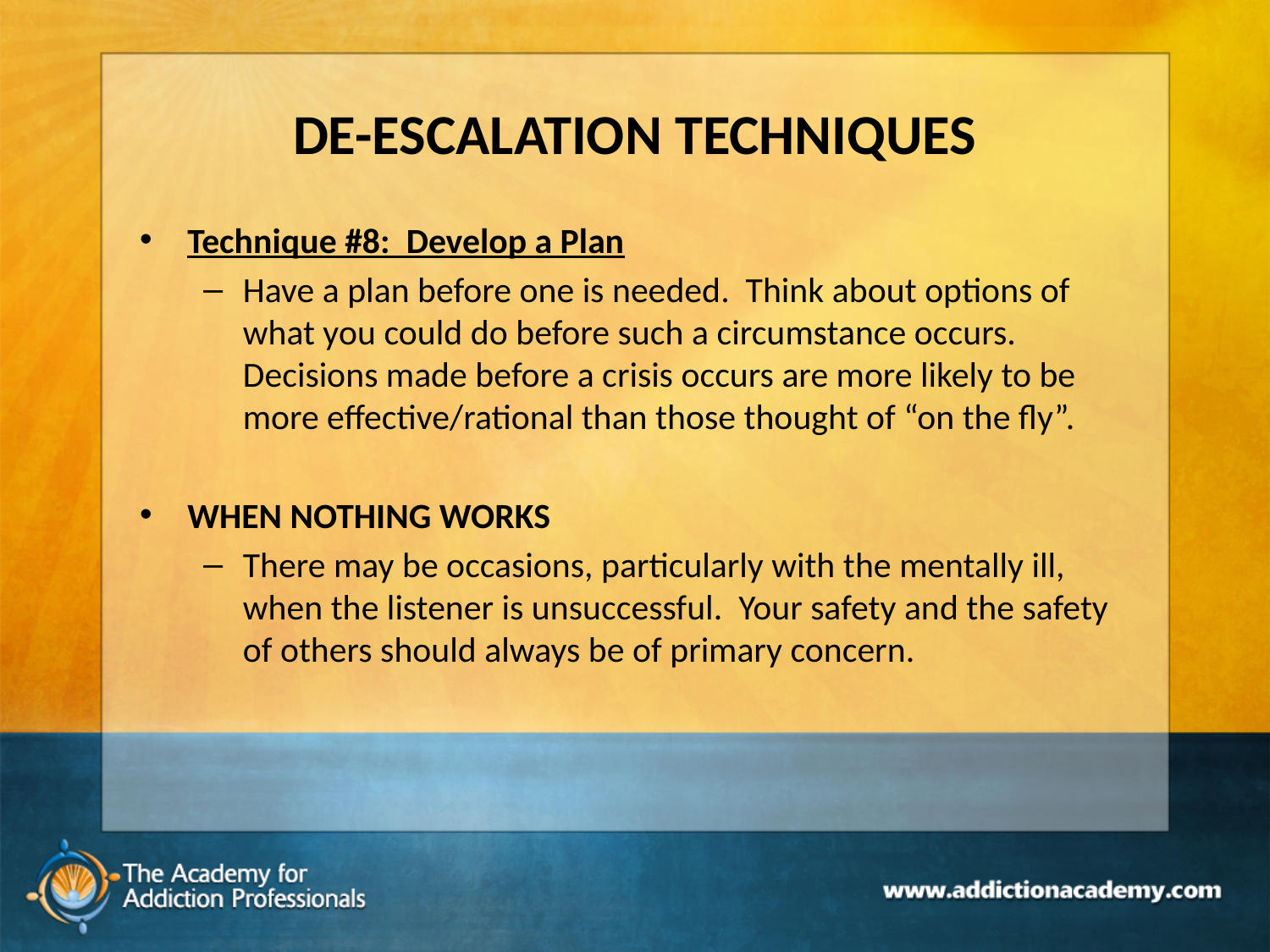

# DE-ESCALATION TECHNIQUES
Technique #8:  Develop a Plan
Have a plan before one is needed.  Think about options of what you could do before such a circumstance occurs.  Decisions made before a crisis occurs are more likely to be more effective/rational than those thought of “on the fly”.

WHEN NOTHING WORKS
There may be occasions, particularly with the mentally ill, when the listener is unsuccessful.  Your safety and the safety of others should always be of primary concern.